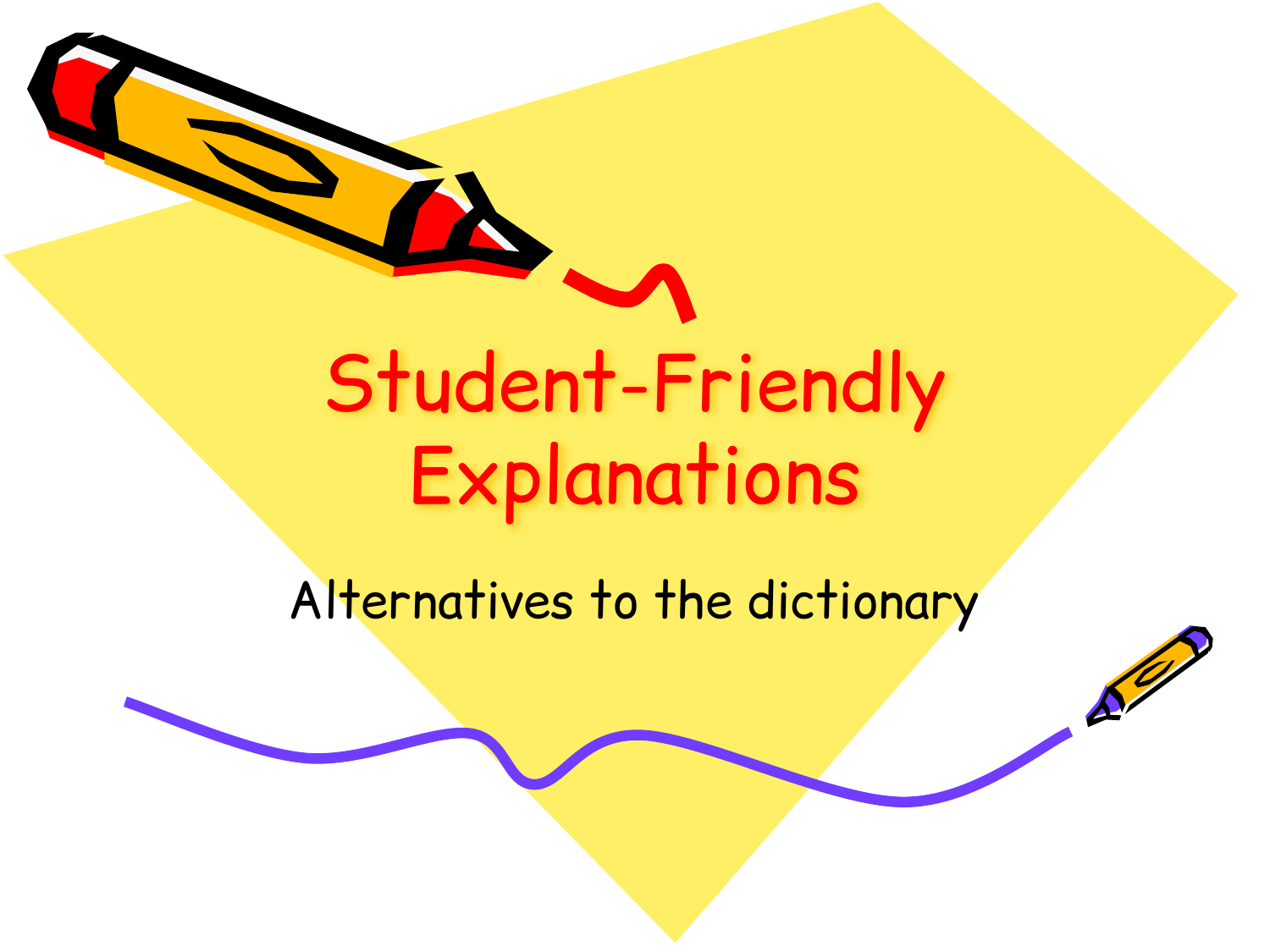

# Student-Friendly Explanations
Alternatives to the dictionary